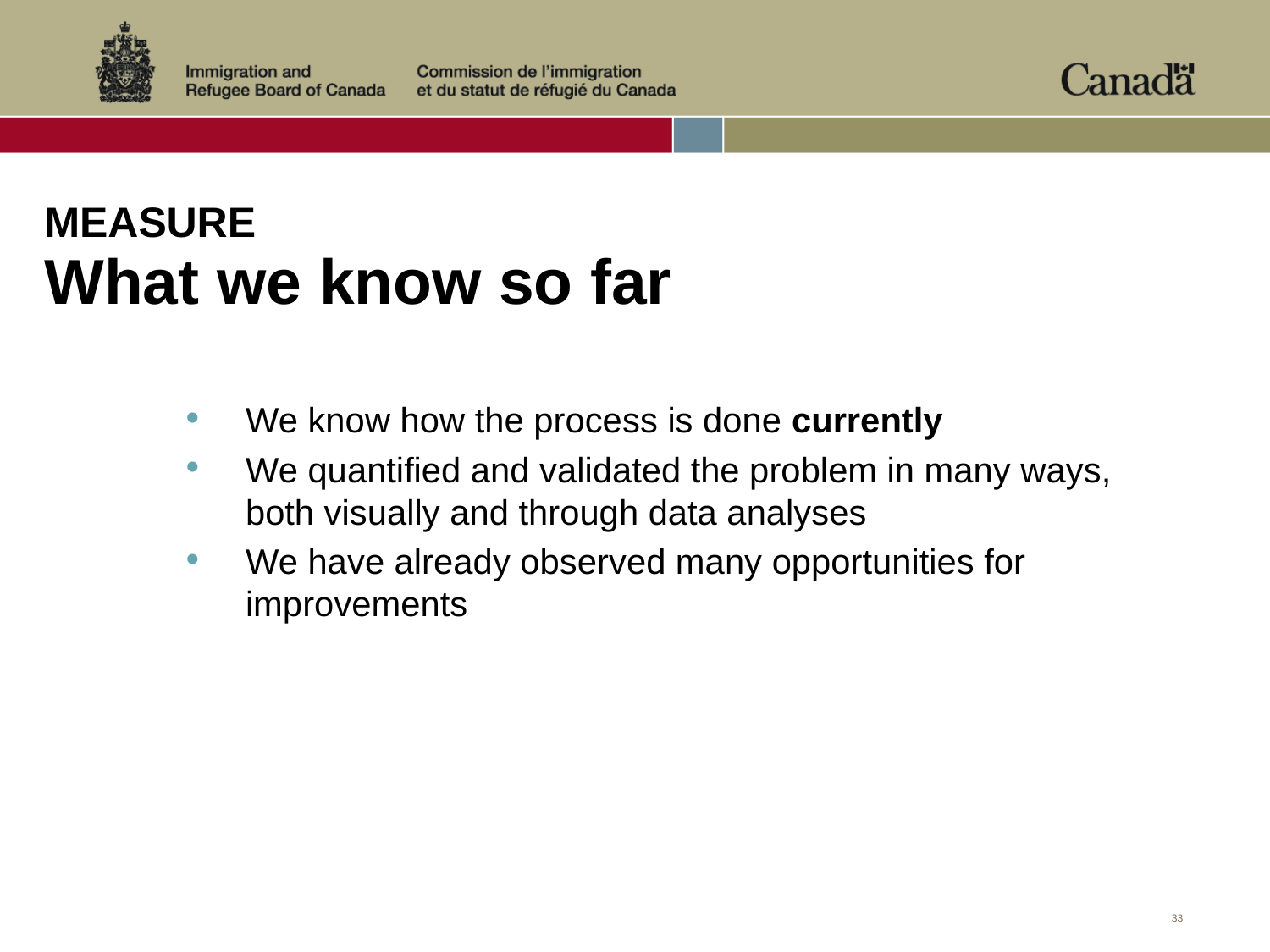

# MEASURE What we know so far
We know how the process is done currently
We quantified and validated the problem in many ways, both visually and through data analyses
We have already observed many opportunities for improvements

33